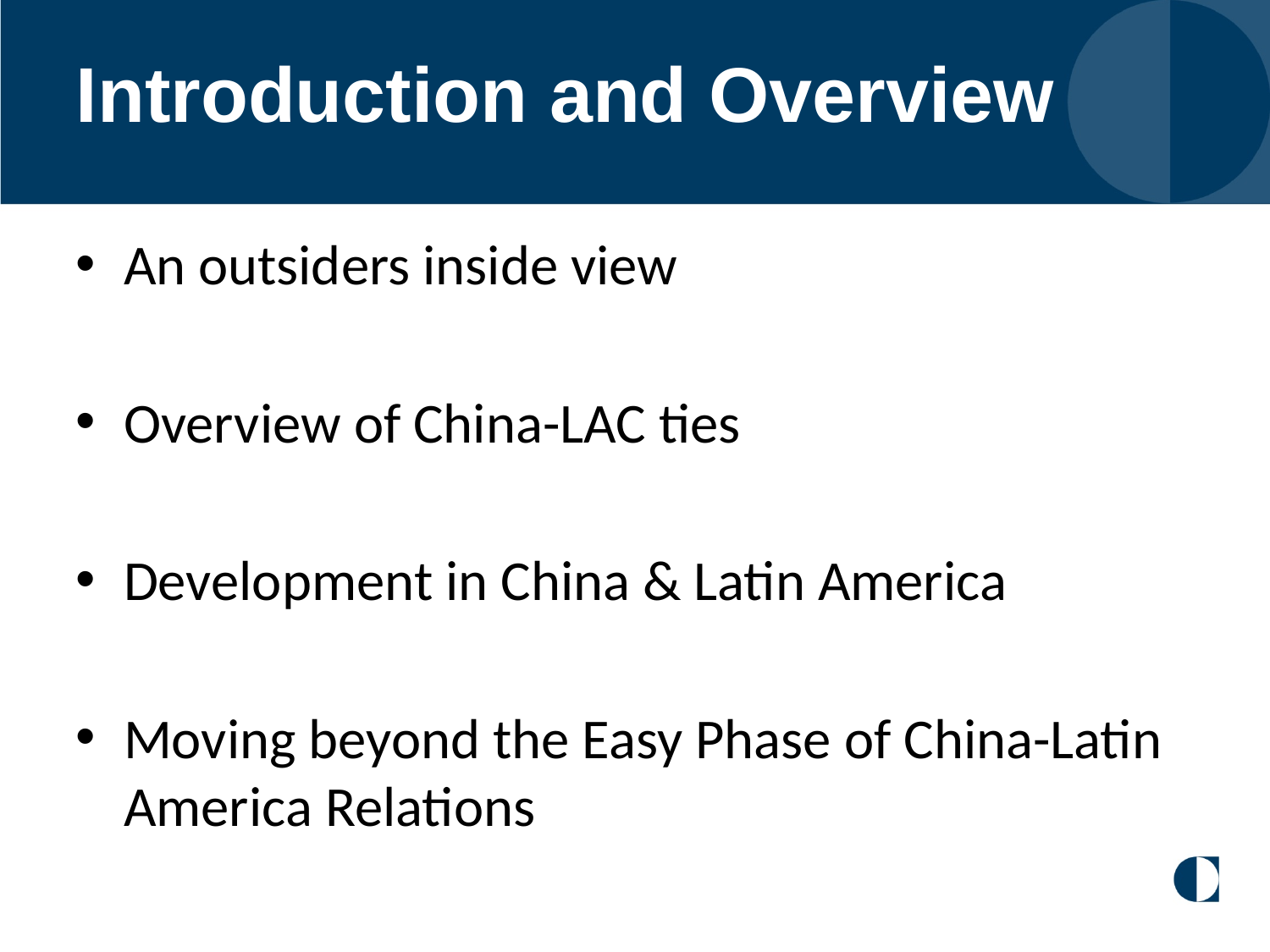

# Introduction and Overview
An outsiders inside view

Overview of China-LAC ties

Development in China & Latin America

Moving beyond the Easy Phase of China-Latin America Relations